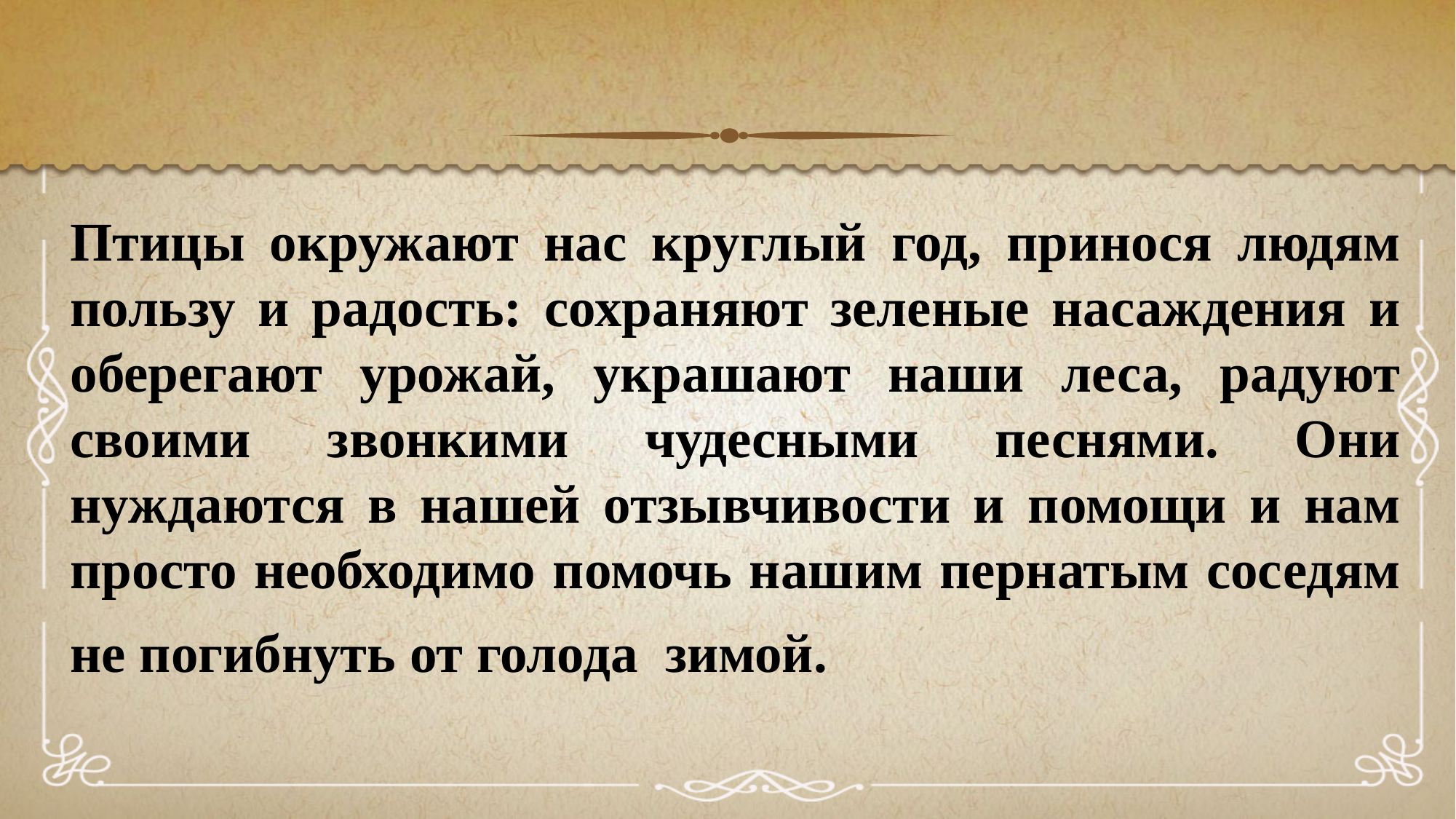

Птицы окружают нас круглый год, принося людям пользу и радость: сохраняют зеленые насаждения и оберегают урожай, украшают наши леса, радуют своими звонкими чудесными песнями. Они нуждаются в нашей отзывчивости и помощи и нам просто необходимо помочь нашим пернатым соседям не погибнуть от голода  зимой.